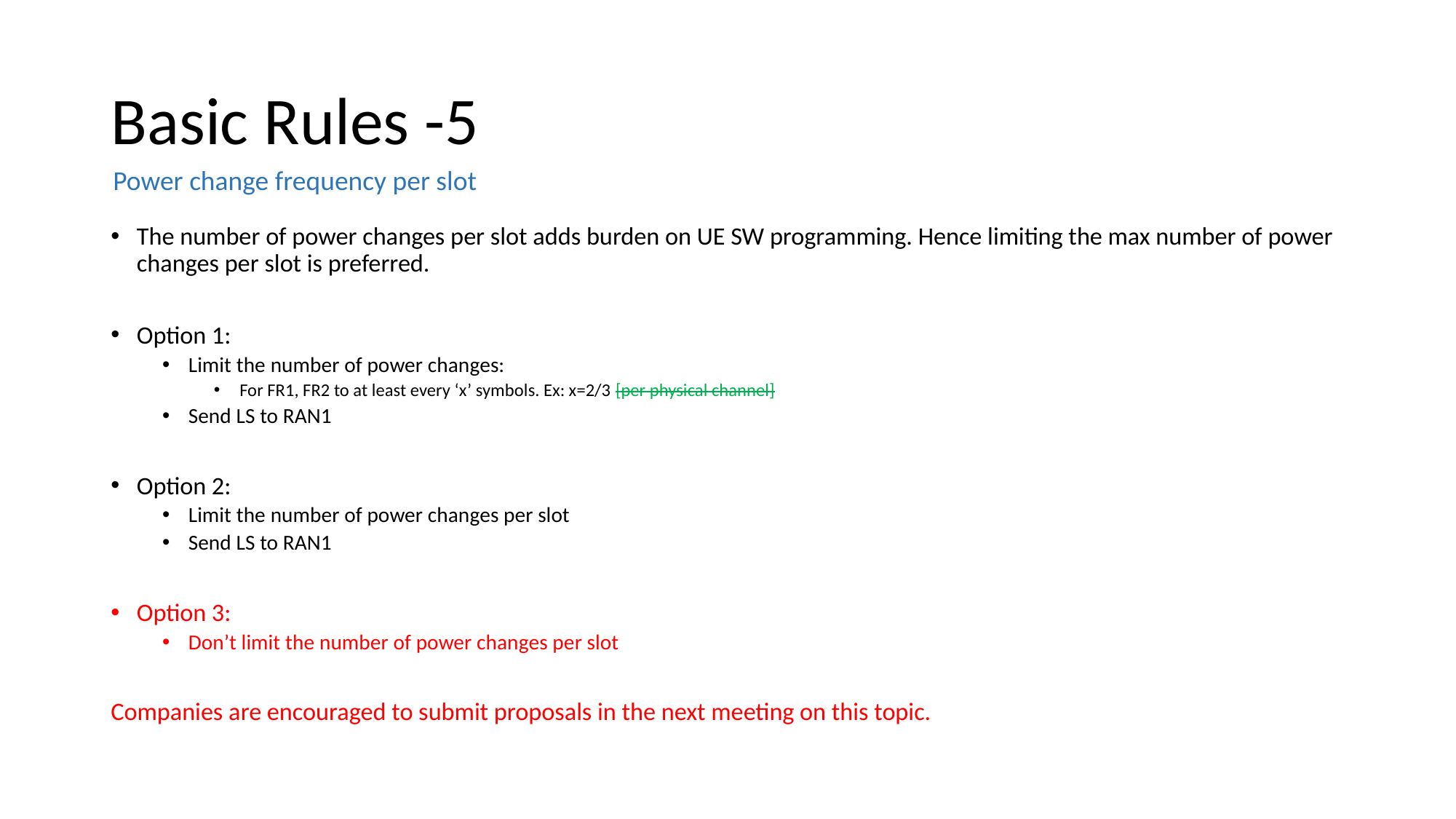

# Basic Rules -5
Power change frequency per slot
The number of power changes per slot adds burden on UE SW programming. Hence limiting the max number of power changes per slot is preferred.

Option 1:
Limit the number of power changes:
For FR1, FR2 to at least every ‘x’ symbols. Ex: x=2/3 [per physical channel]
Send LS to RAN1

Option 2:
Limit the number of power changes per slot
Send LS to RAN1

Option 3:
Don’t limit the number of power changes per slot

Companies are encouraged to submit proposals in the next meeting on this topic.